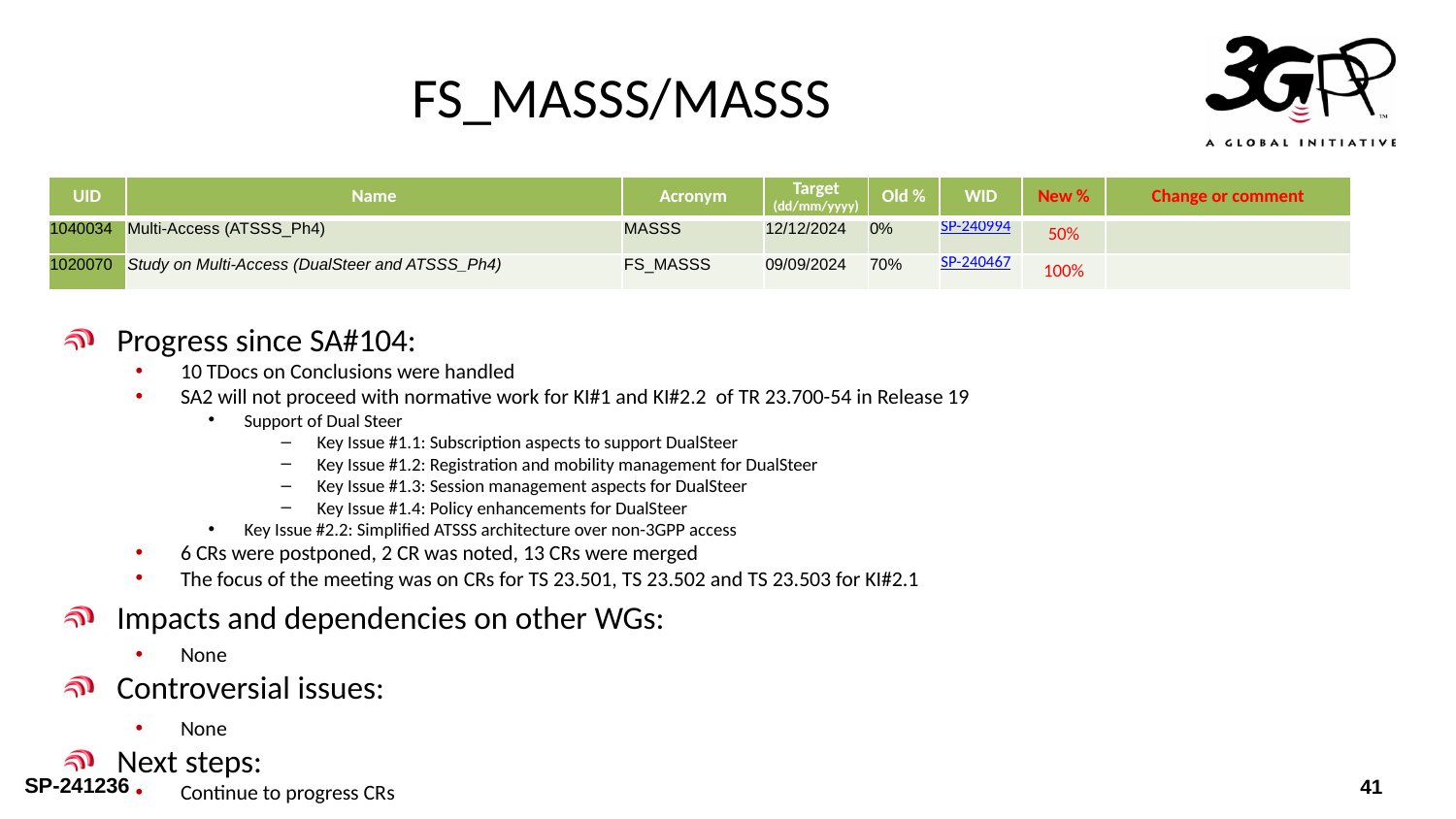

# FS_MASSS/MASSS
| UID | Name | Acronym | Target (dd/mm/yyyy) | Old % | WID | New % | Change or comment |
| --- | --- | --- | --- | --- | --- | --- | --- |
| 1040034 | Multi-Access (ATSSS\_Ph4) | MASSS | 12/12/2024 | 0% | SP-240994 | 50% |  |
| 1020070 | Study on Multi-Access (DualSteer and ATSSS\_Ph4) | FS\_MASSS | 09/09/2024 | 70% | SP-240467 | 100% |  |
Progress since SA#104:
10 TDocs on Conclusions were handled
SA2 will not proceed with normative work for KI#1 and KI#2.2  of TR 23.700-54 in Release 19
Support of Dual Steer
Key Issue #1.1: Subscription aspects to support DualSteer
Key Issue #1.2: Registration and mobility management for DualSteer
Key Issue #1.3: Session management aspects for DualSteer
Key Issue #1.4: Policy enhancements for DualSteer
Key Issue #2.2: Simplified ATSSS architecture over non-3GPP access
6 CRs were postponed, 2 CR was noted, 13 CRs were merged
The focus of the meeting was on CRs for TS 23.501, TS 23.502 and TS 23.503 for KI#2.1
Impacts and dependencies on other WGs:
None
Controversial issues:
None
Next steps:
Continue to progress CRs